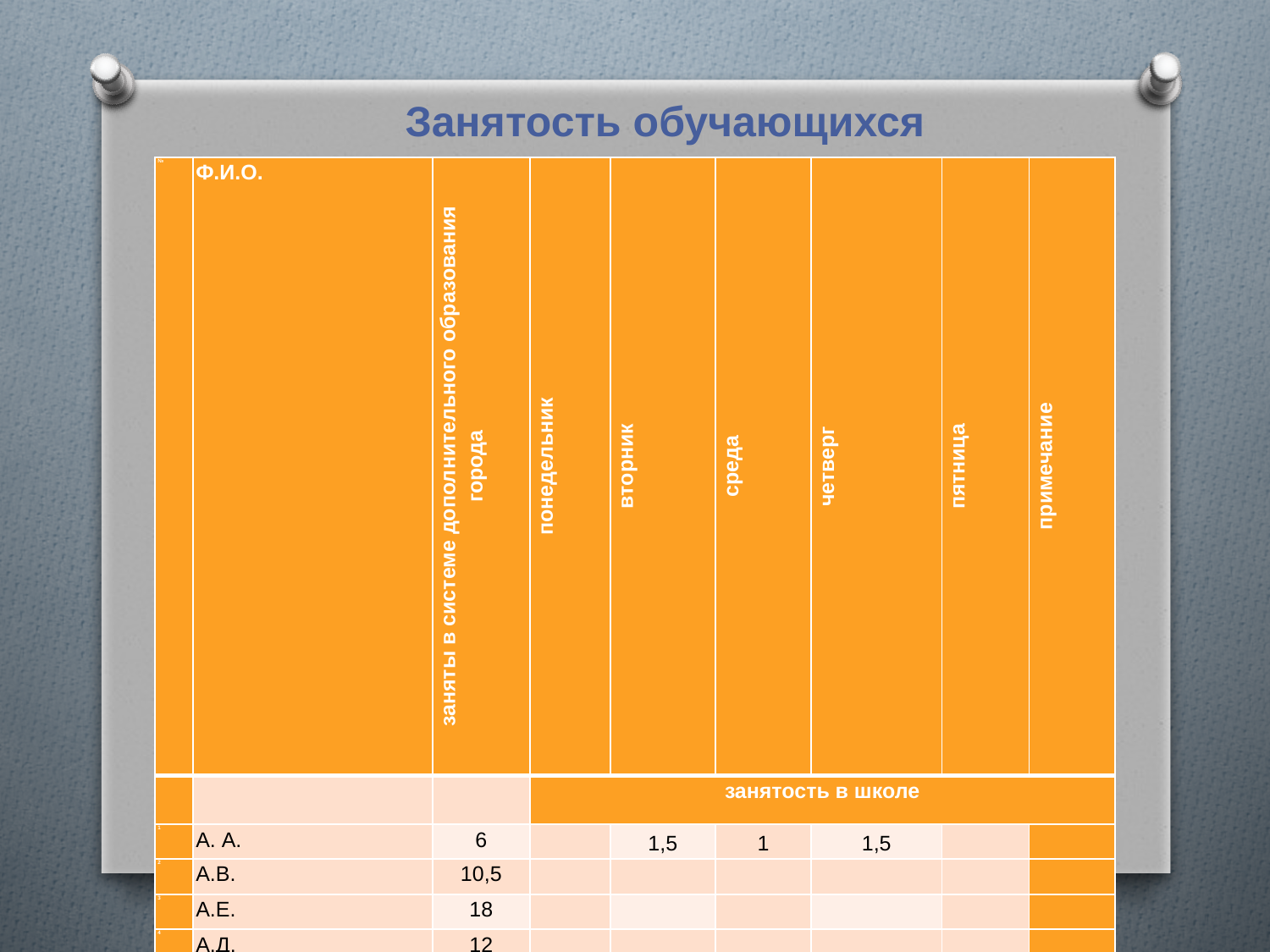

Занятость обучающихся
| № | Ф.И.О. | заняты в системе дополнительного образования города | понедельник | вторник | среда | четверг | пятница | примечание |
| --- | --- | --- | --- | --- | --- | --- | --- | --- |
|  |  |  | занятость в школе |  |  |  |  |  |
| 1 | А. А. | 6 |  | 1,5 | 1 | 1,5 |  |  |
| 2 | А.В. | 10,5 |  |  |  |  |  |  |
| 3 | А.Е. | 18 |  |  |  |  |  |  |
| 4 | А.Д. | 12 |  |  |  |  |  |  |
| 5 | А.В. |  | 2 | 1+1,5 | 1 | 1,5 | 2 |  |
| 6 | А.В. | 8 | 2 | 1 |  |  |  |  |
| 7 | А. А. | 11 |  |  |  |  |  |  |
| 51 | Ю.Д. | 9 | 1 |  |  |  |  |  |